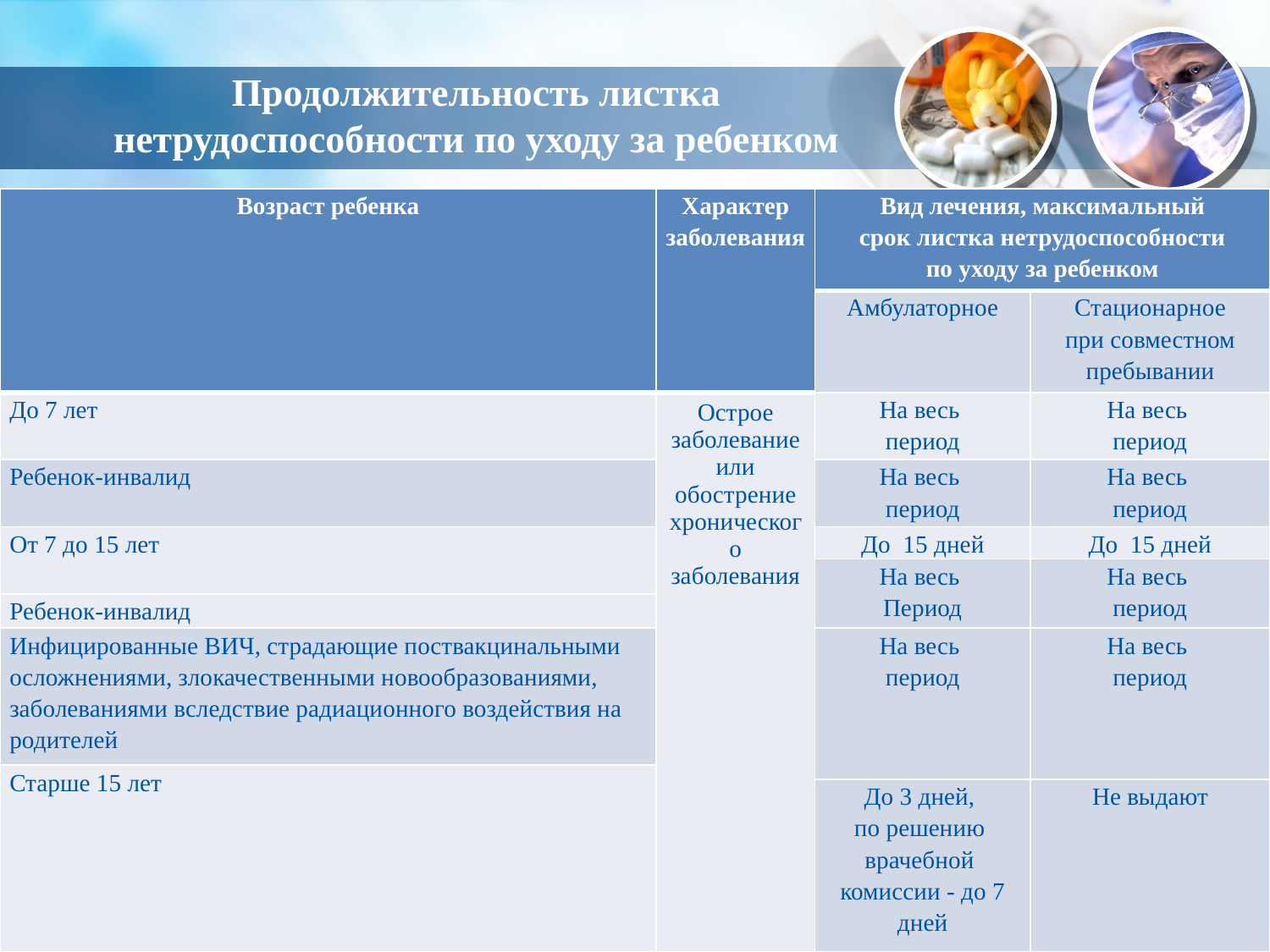

# Продолжительность листка нетрудоспособности по уходу за ребенком
| Возраст ребенка | Характер заболевания | Вид лечения, максимальный срок листка нетрудоспособности по уходу за ребенком |  |
| --- | --- | --- | --- |
|  |  | Амбулаторное | Стационарное при совместном пребывании |
| До 7 лет | Острое заболевание или обострение хронического заболевания | На весь период | На весь период |
| Ребенок-инвалид |  | На весь период | На весь период |
| От 7 до 15 лет |  | До 15 дней | До 15 дней |
|  |  | На весь Период | На весь период |
| Ребенок-инвалид |  |  |  |
| Инфицированные ВИЧ, страдающие поствакцинальными осложнениями, злокачественными новообразованиями, заболеваниями вследствие радиационного воздействия на родителей |  | На весь период | На весь период |
| Старше 15 лет |  |  |  |
|  |  | До 3 дней, по решению врачебной комиссии - до 7 дней | Не выдают |